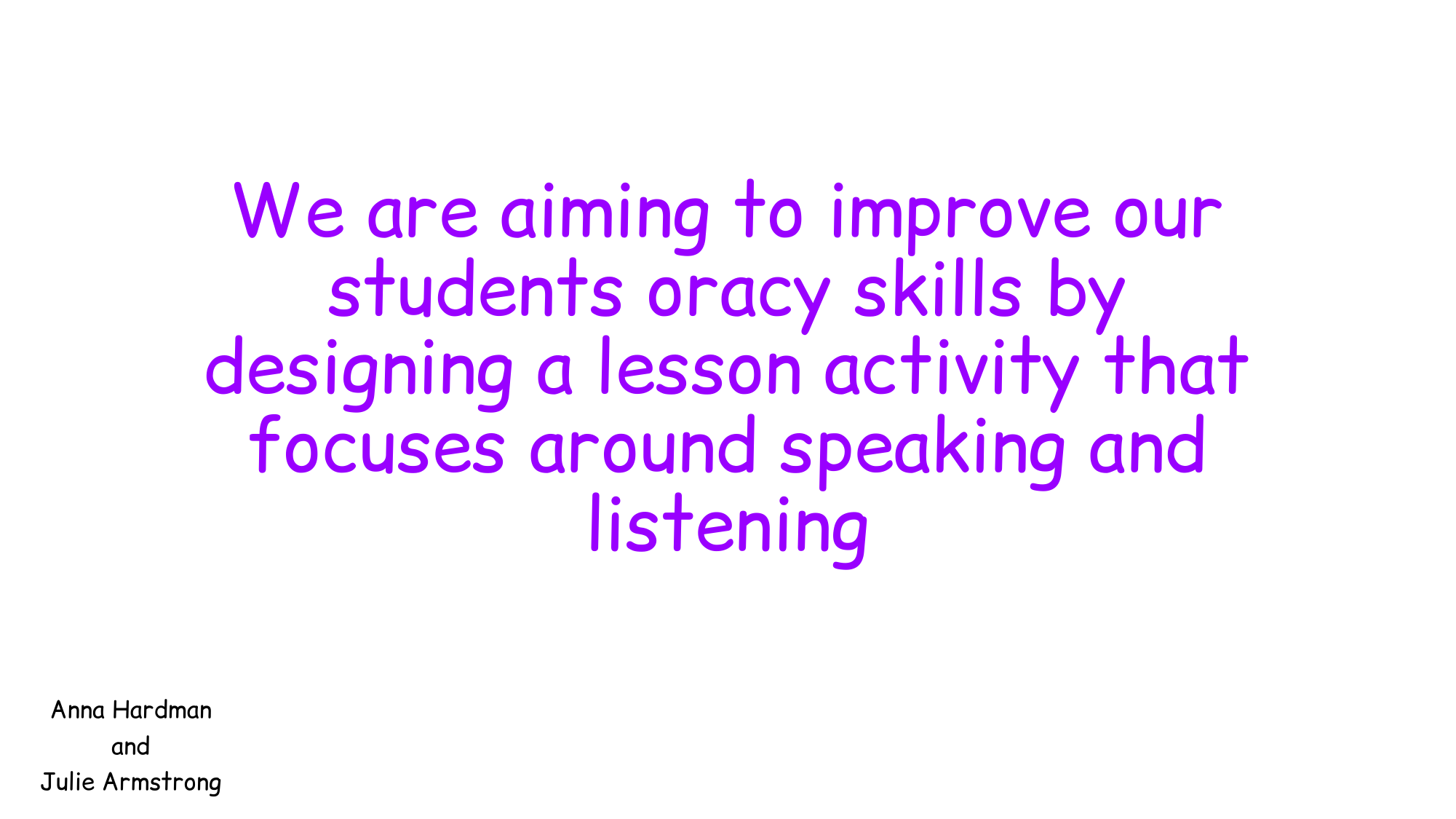

# We are aiming to improve our students oracy skills by designing a lesson activity that focuses around speaking and listening
Anna Hardman
and
Julie Armstrong